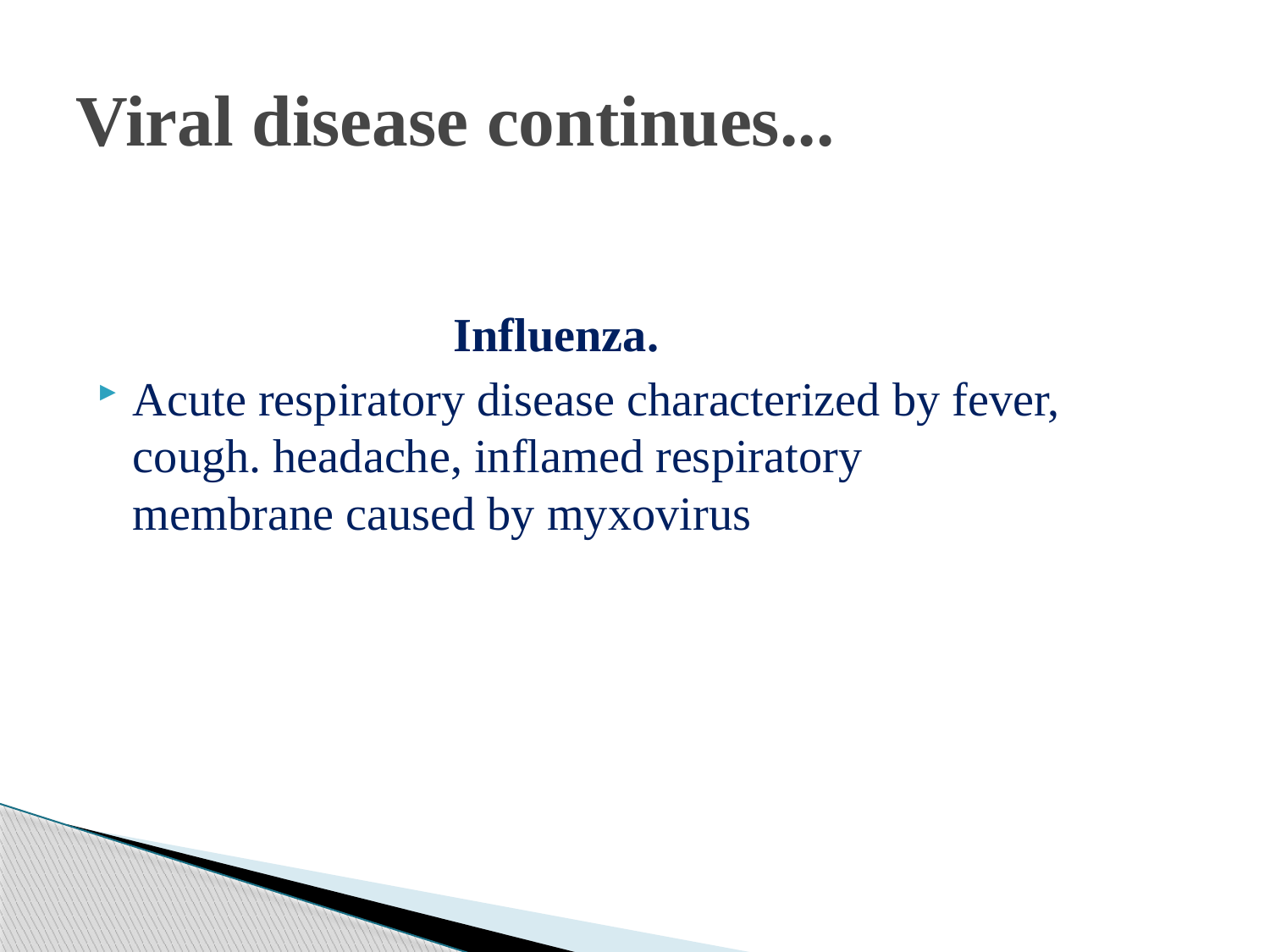

# Viral disease continues...
			     Influenza.
Acute respiratory disease characterized by fever, cough. headache, inflamed respiratory membrane caused by myxovirus